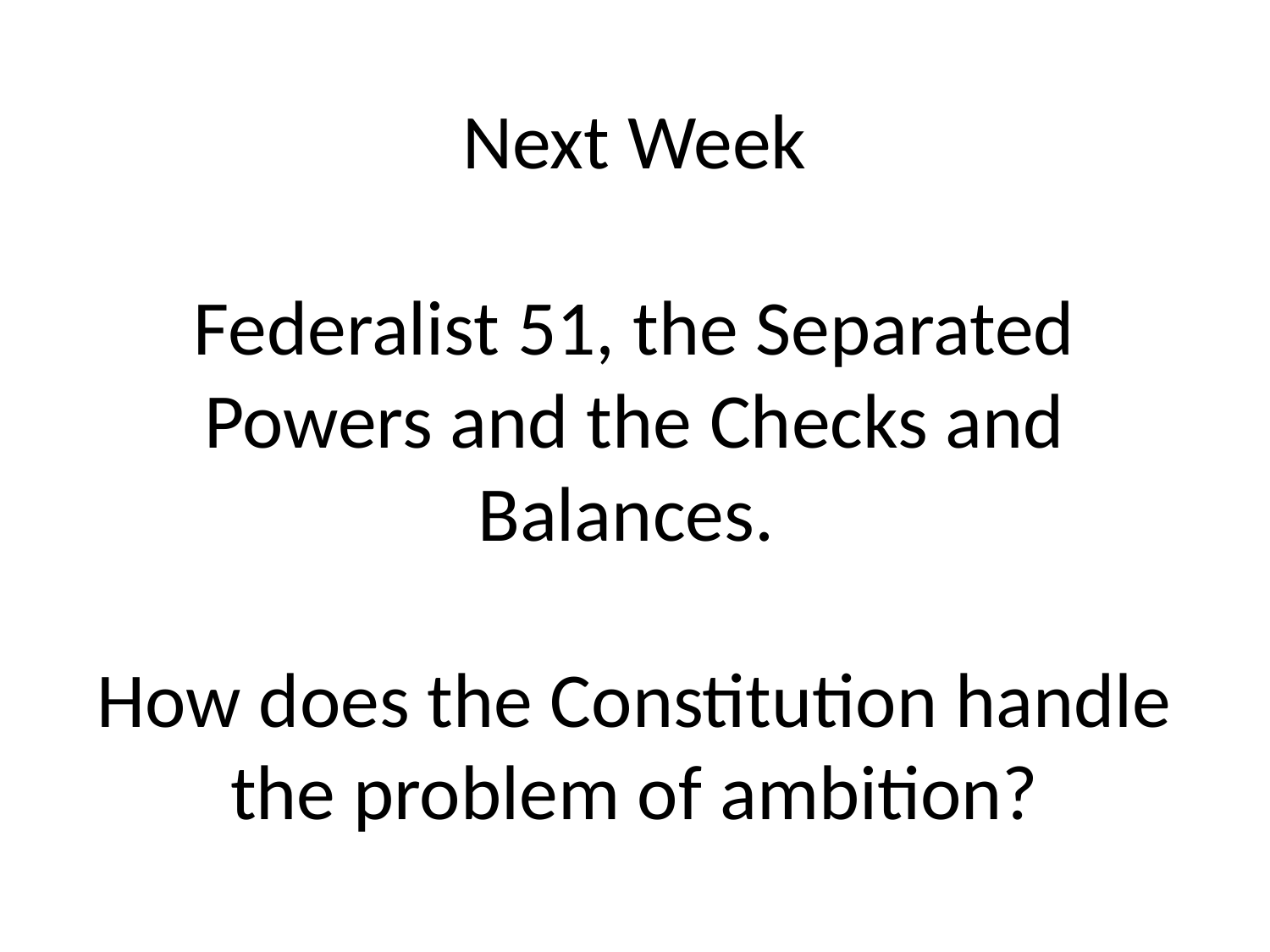

# Next Week Federalist 51, the Separated Powers and the Checks and Balances. How does the Constitution handle the problem of ambition?